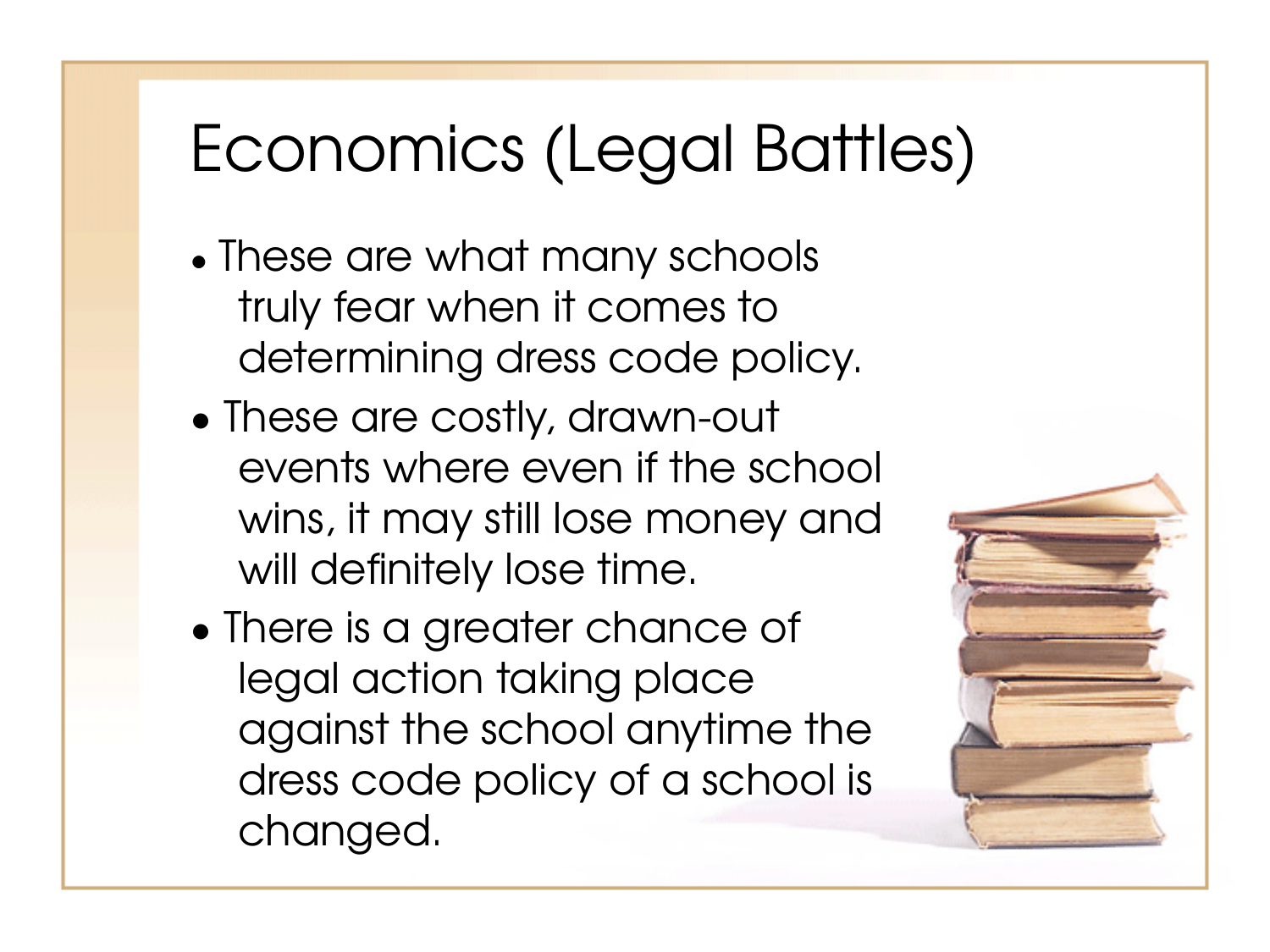

# Economics (Legal Battles)
• These are what many schools truly fear when it comes to determining dress code policy.
• These are costly, drawn-out events where even if the school wins, it may still lose money and will definitely lose time.
• There is a greater chance of legal action taking place against the school anytime the dress code policy of a school is changed.